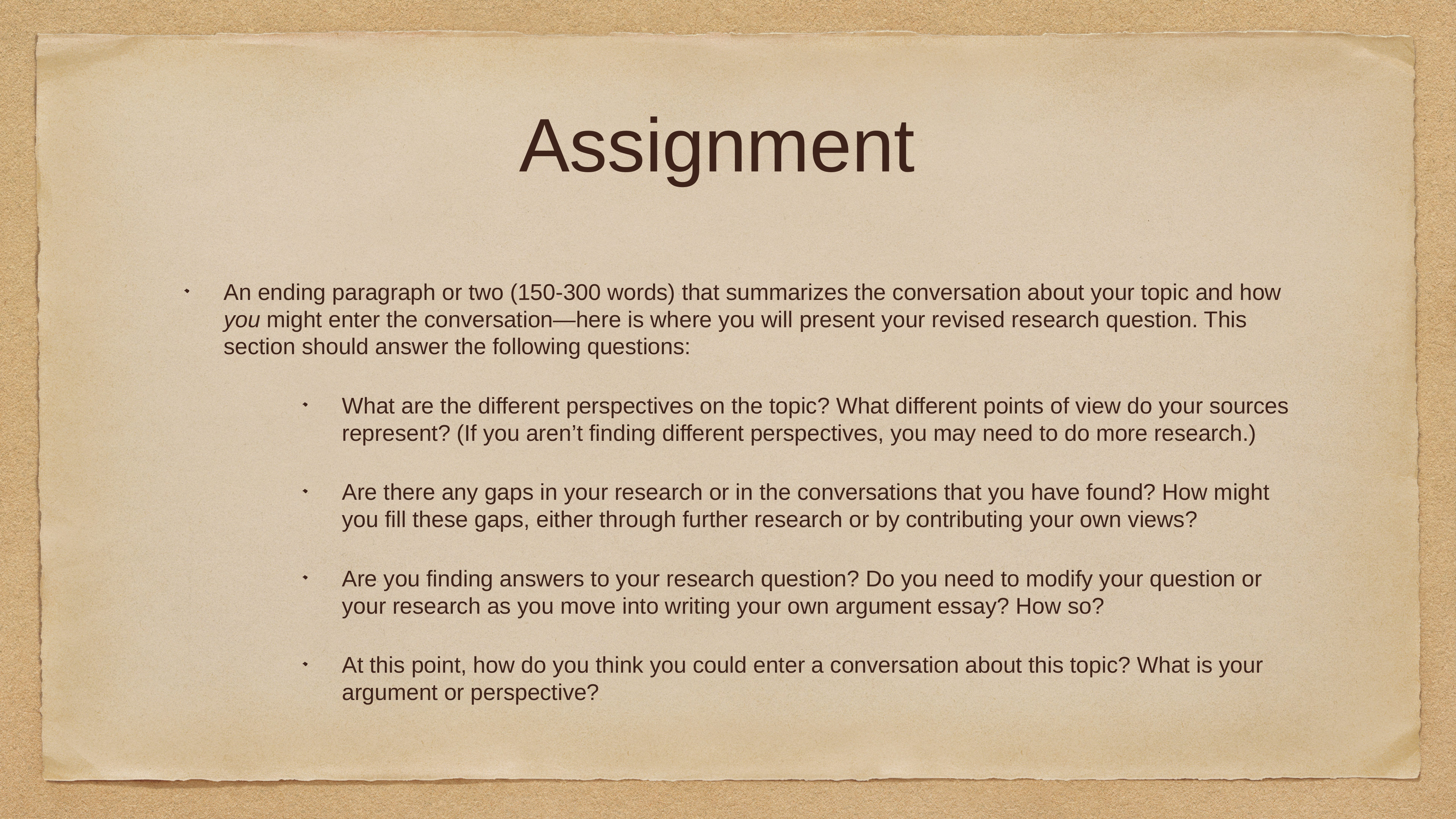

# Assignment
An ending paragraph or two (150-300 words) that summarizes the conversation about your topic and how you might enter the conversation—here is where you will present your revised research question. This section should answer the following questions:
What are the different perspectives on the topic? What different points of view do your sources represent? (If you aren’t finding different perspectives, you may need to do more research.)
Are there any gaps in your research or in the conversations that you have found? How might you fill these gaps, either through further research or by contributing your own views?
Are you finding answers to your research question? Do you need to modify your question or your research as you move into writing your own argument essay? How so?
At this point, how do you think you could enter a conversation about this topic? What is your argument or perspective?